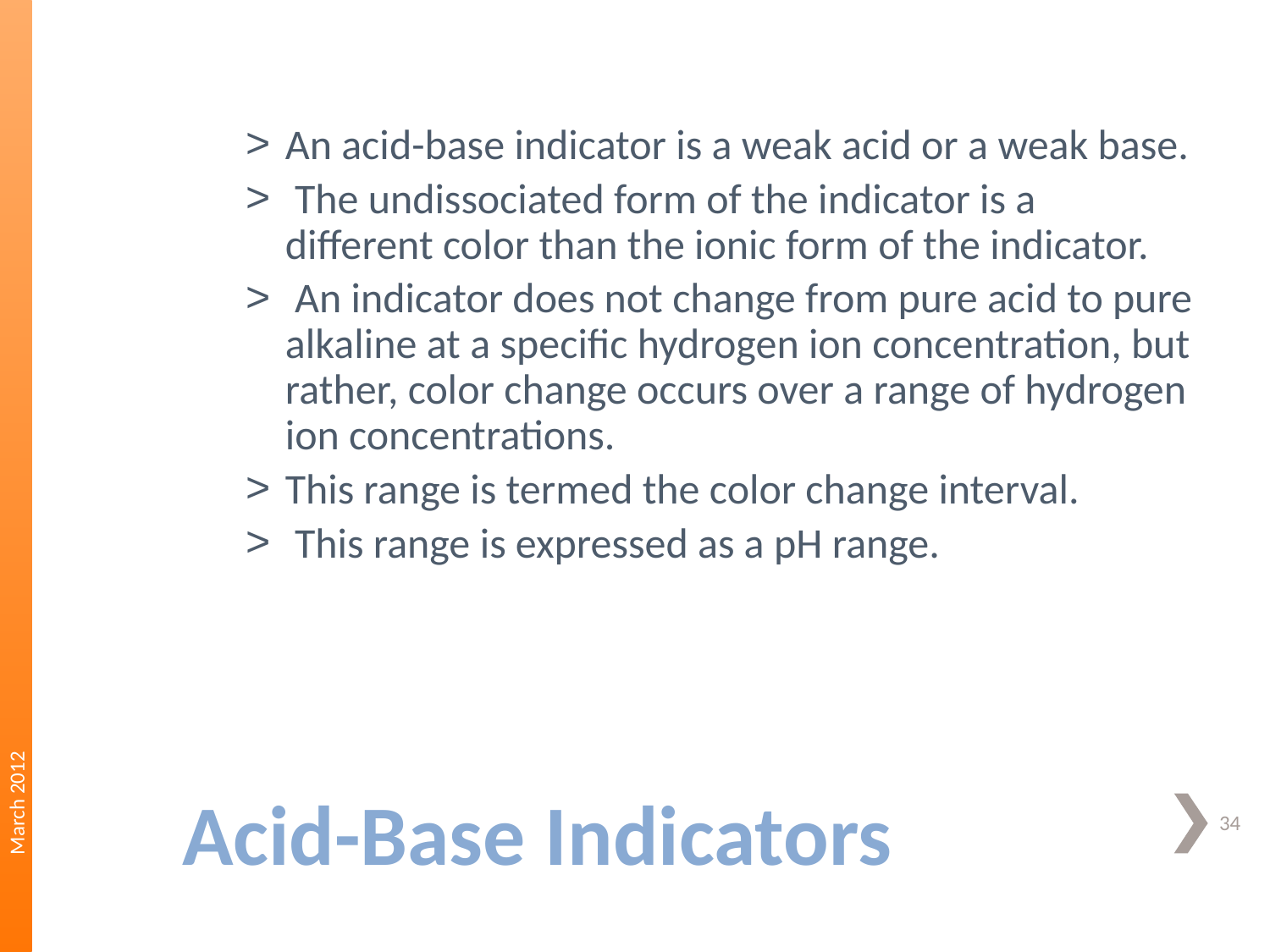

An acid-base indicator is a weak acid or a weak base.
 The undissociated form of the indicator is a different color than the ionic form of the indicator.
 An indicator does not change from pure acid to pure alkaline at a specific hydrogen ion concentration, but rather, color change occurs over a range of hydrogen ion concentrations.
This range is termed the color change interval.
 This range is expressed as a pH range.
March 2012
# Acid-Base Indicators
34